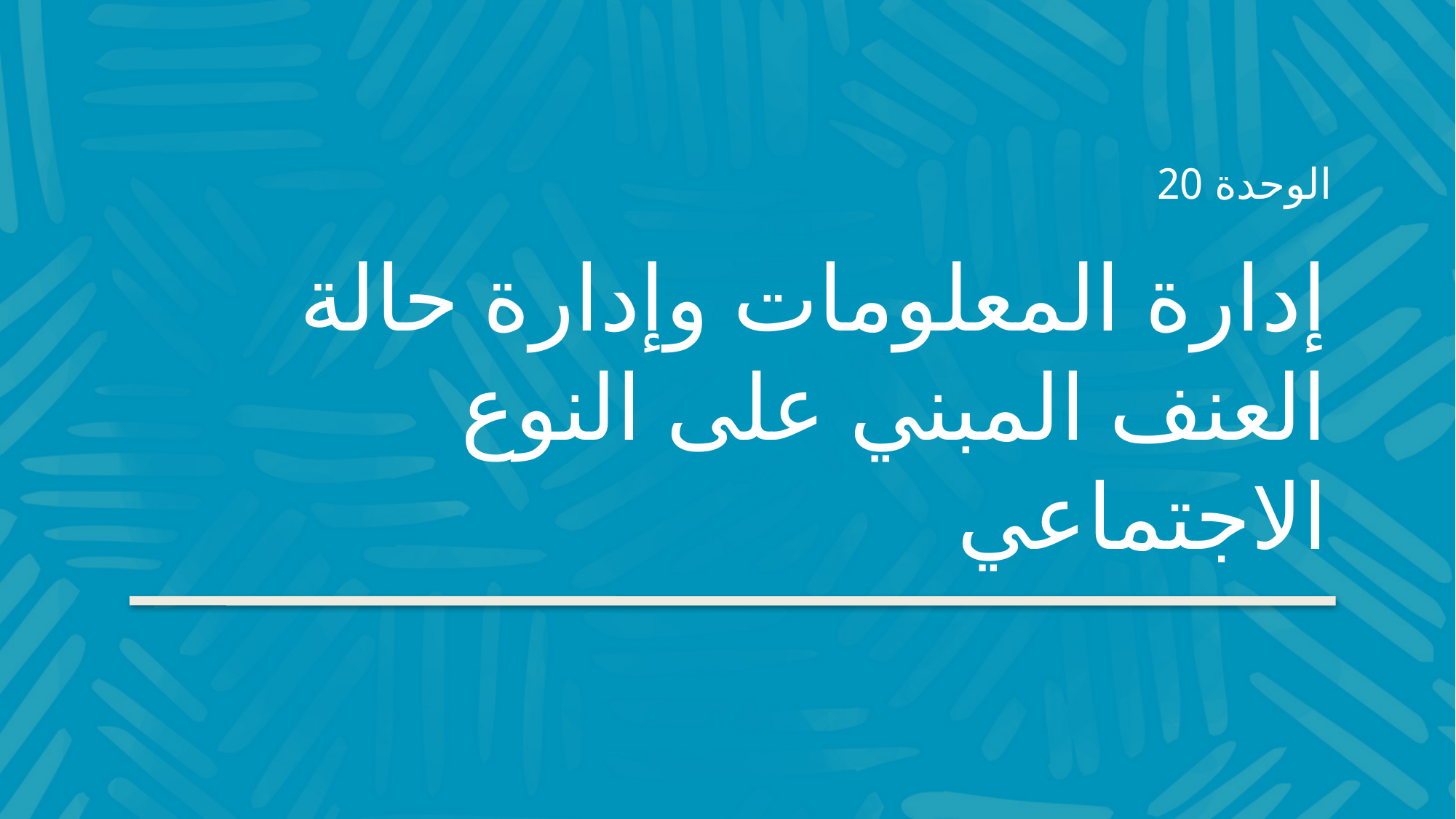

الوحدة 20

إدارة المعلومات وإدارة حالة العنف المبني على النوع الاجتماعي